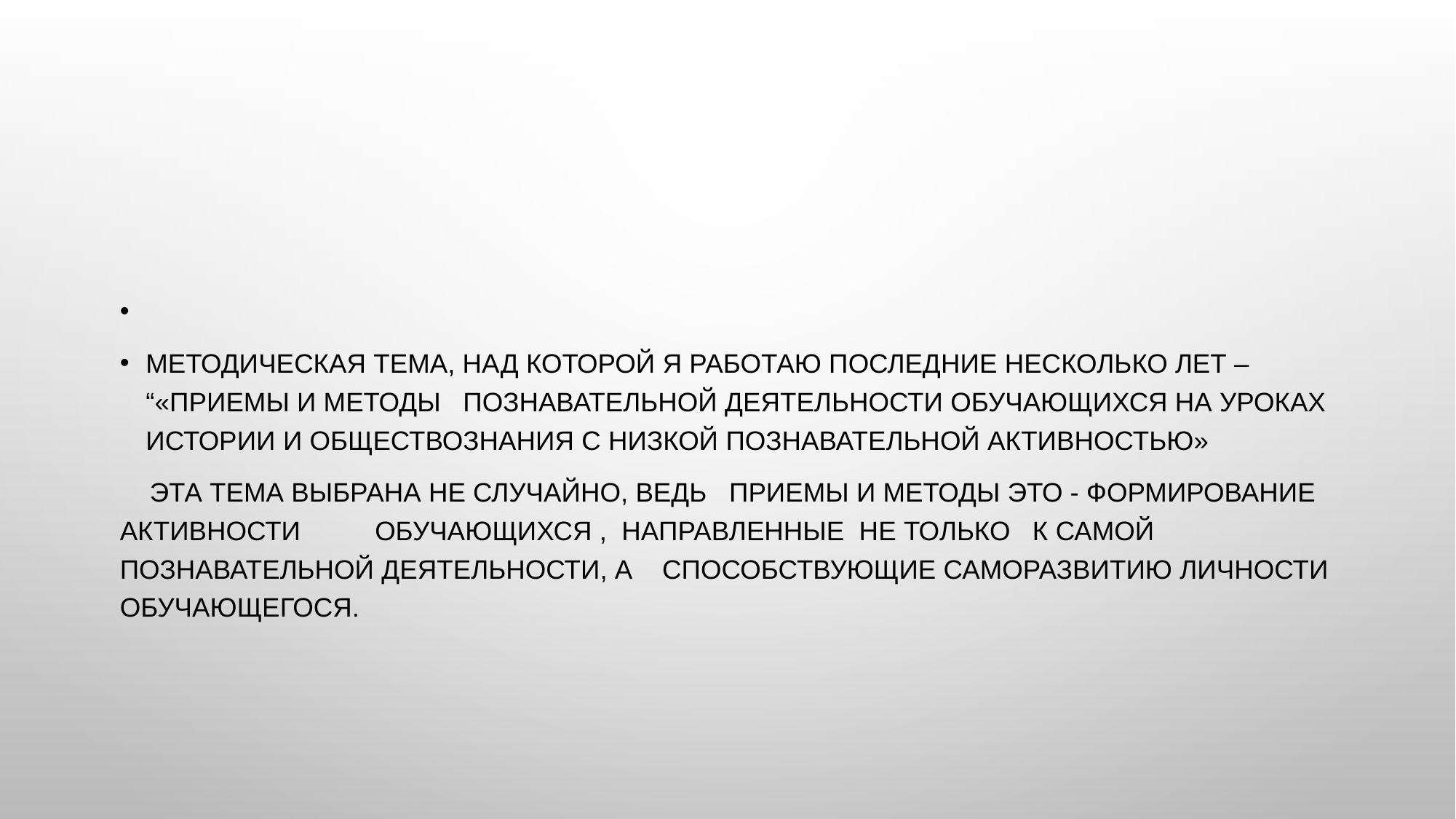

#

Методическая тема, над которой я работаю последние несколько лет – “«Приемы и методы   познавательной деятельности обучающихся на уроках истории и обществознания с низкой познавательной активностью»
    Эта тема выбрана не случайно, ВЕДЬ   приемы и методы ЭТО - формирование активности          обучающихся ,  направленные  не только   к самой познавательной деятельности, а    способствующие саморазвитию личности обучающегося.